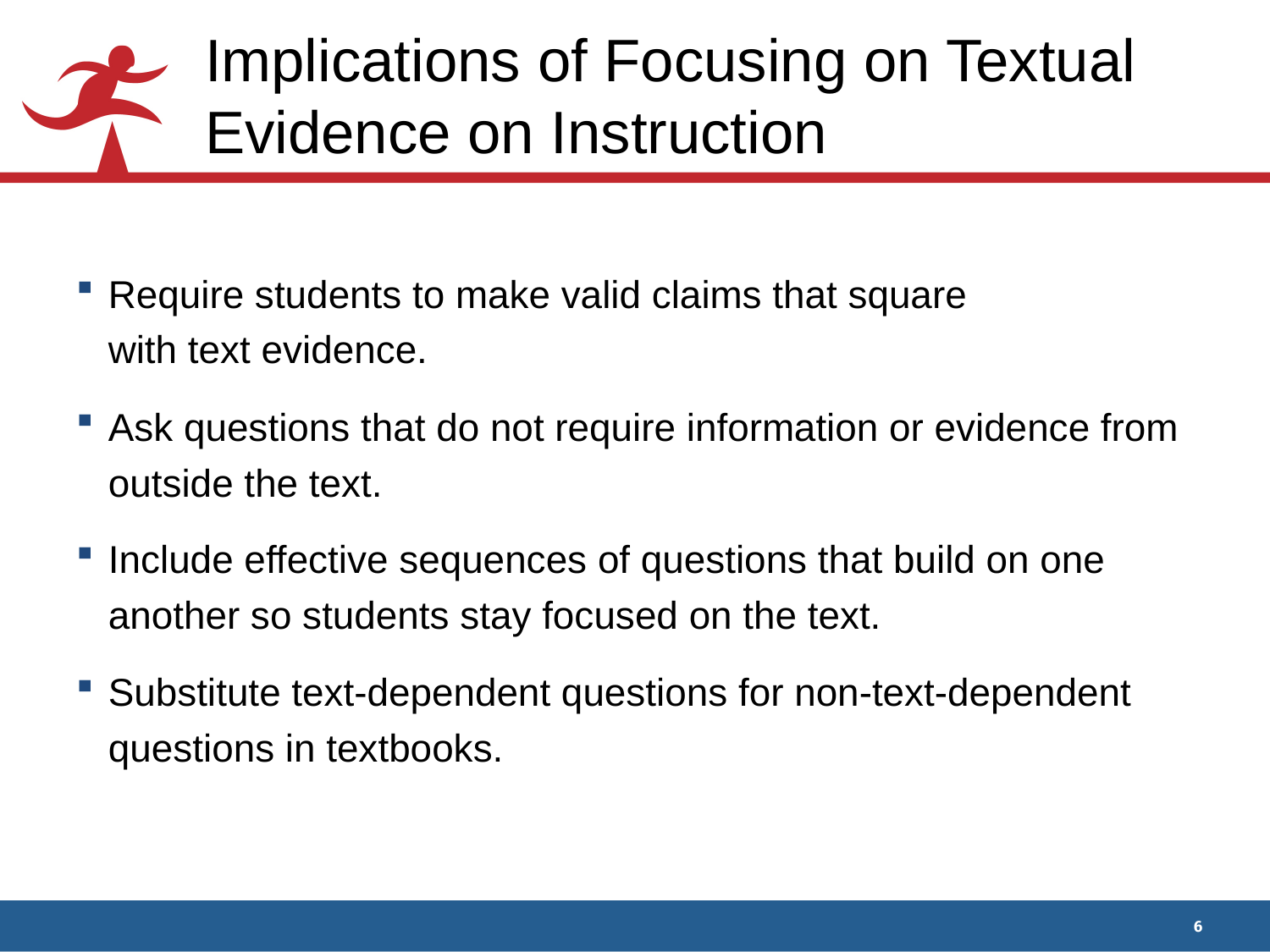

# Implications of Focusing on Textual Evidence on Instruction
Require students to make valid claims that square
with text evidence.
Ask questions that do not require information or evidence from outside the text.
Include effective sequences of questions that build on one another so students stay focused on the text.
Substitute text-dependent questions for non-text-dependent questions in textbooks.